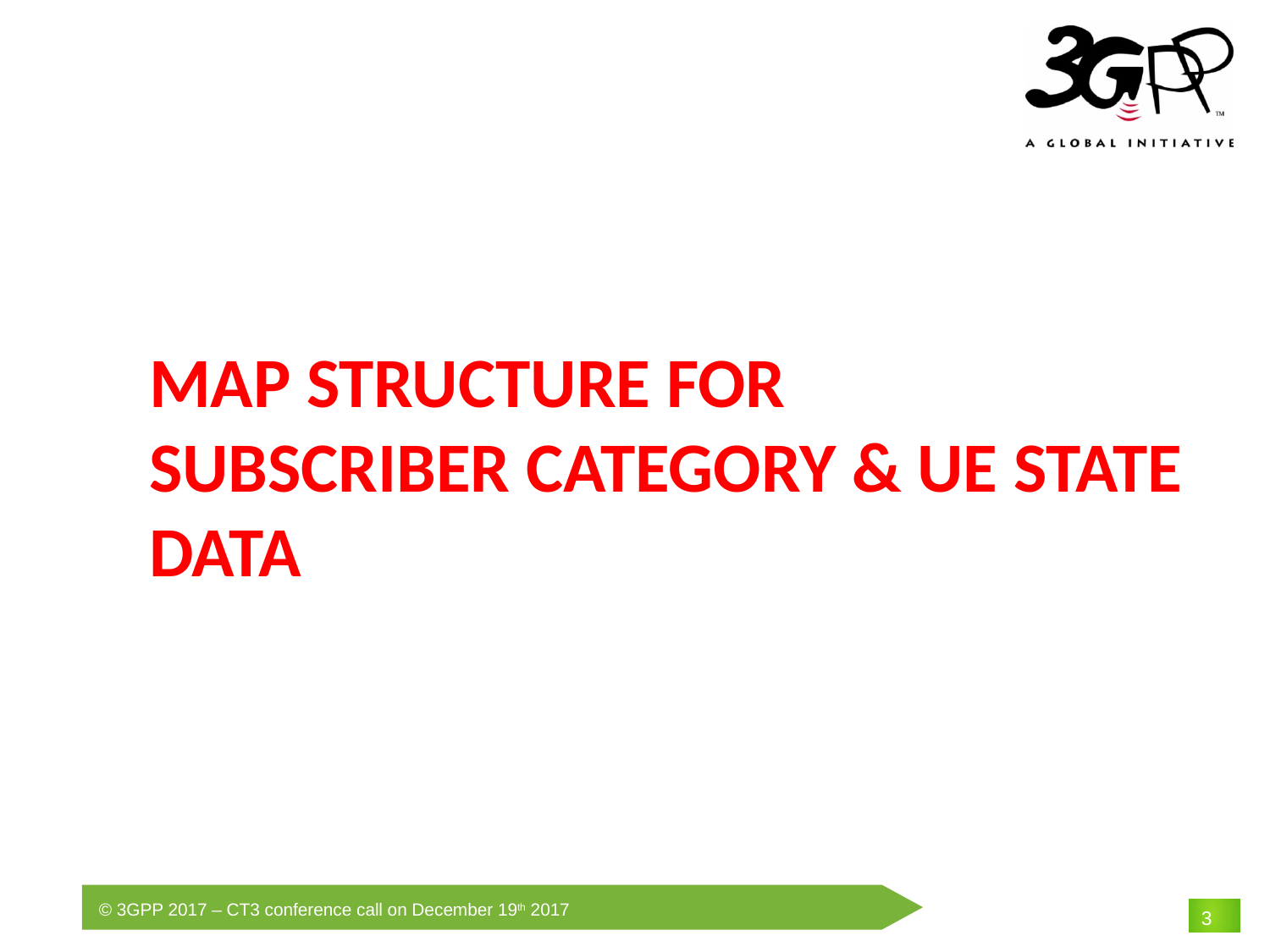

# MAP Structure For Subscriber Category & UE State Data
3